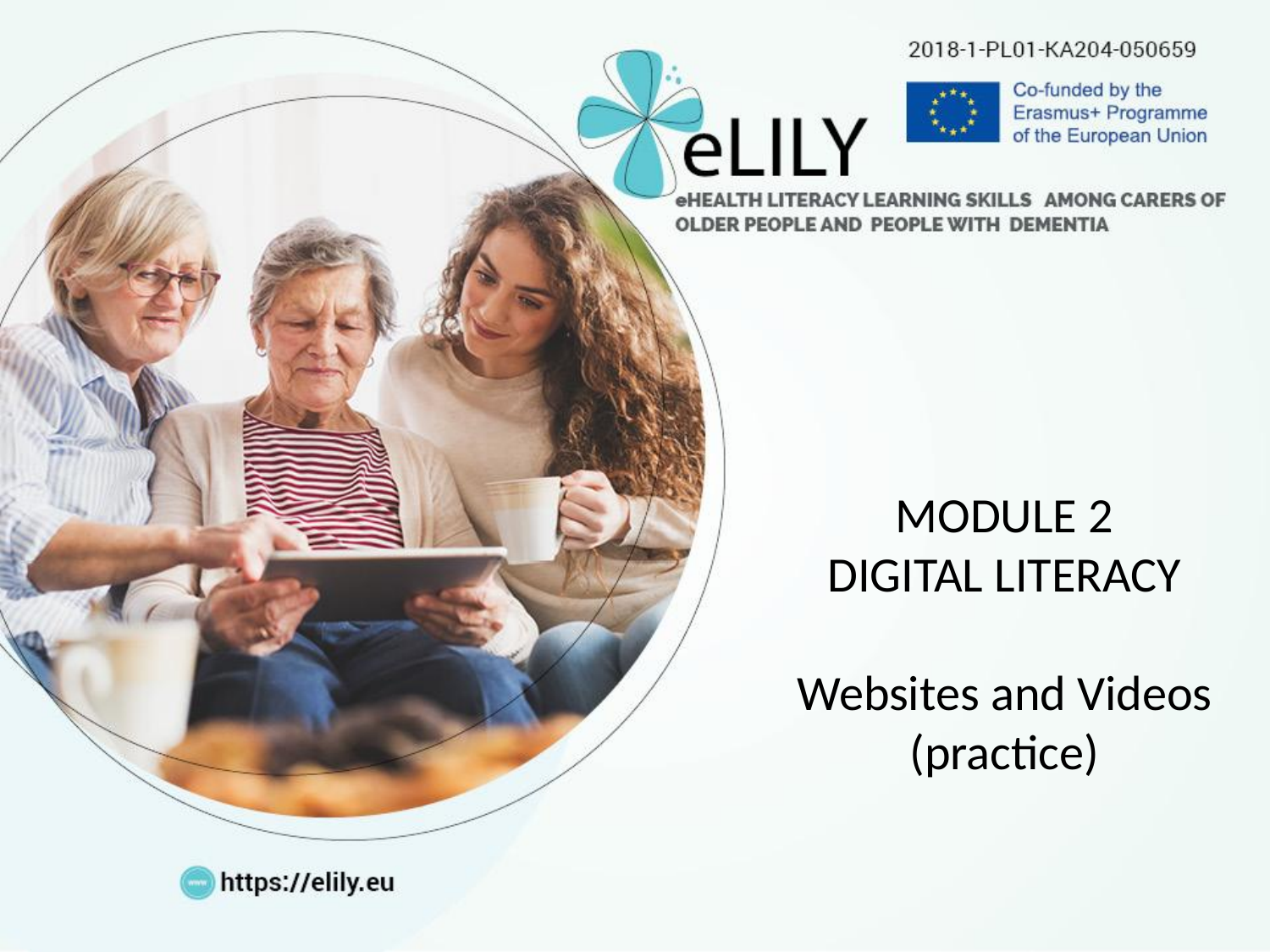

MODULE 2
DIGITAL LITERACY

Websites and Videos
(practice)